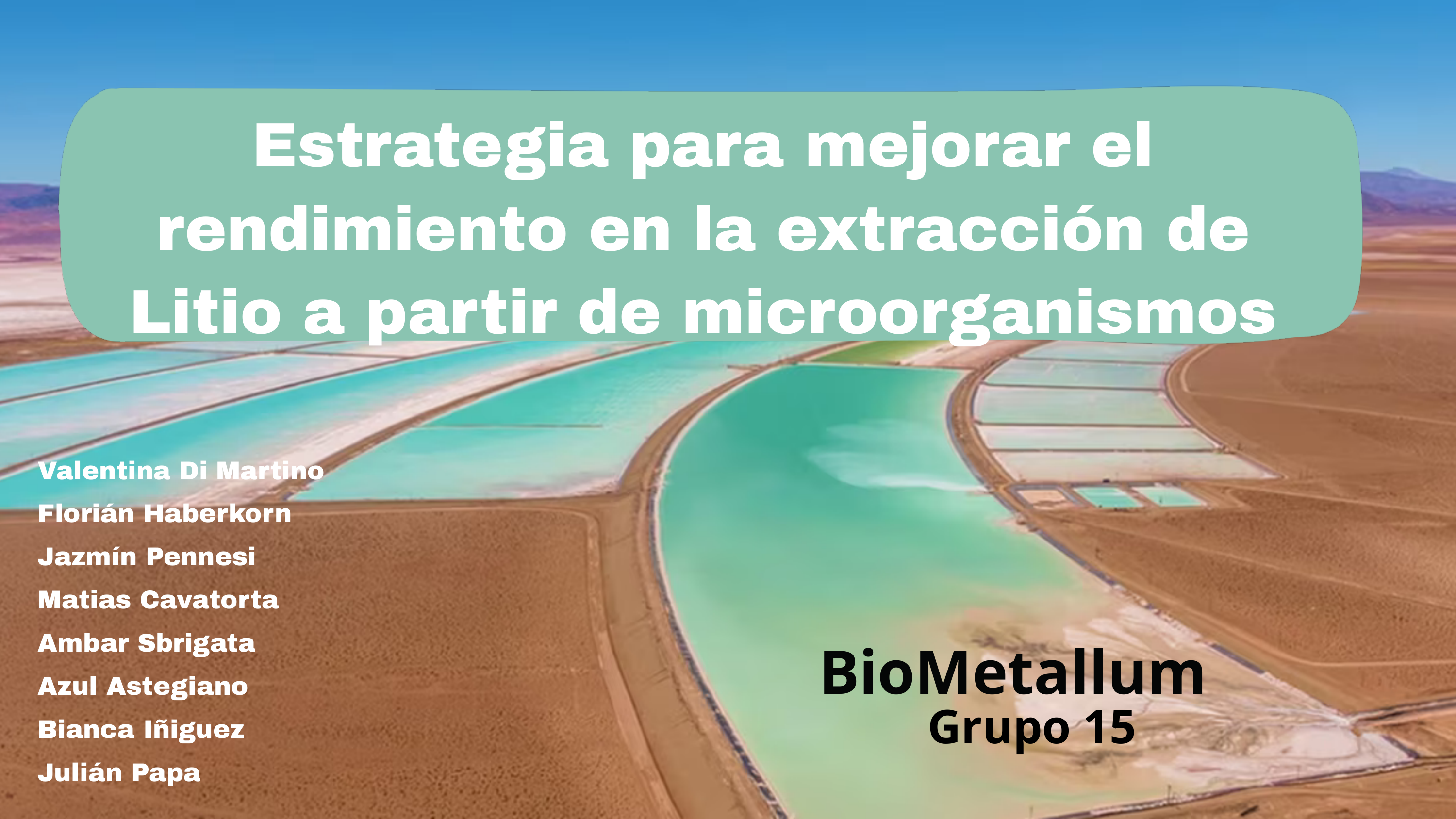

Estrategia para mejorar el rendimiento en la extracción de Litio a partir de microorganismos

Valentina Di Martino
Florián Haberkorn
Jazmín Pennesi
Matias Cavatorta
Ambar Sbrigata
Azul Astegiano
Bianca Iñiguez
Julián Papa

BioMetallum
Grupo 15